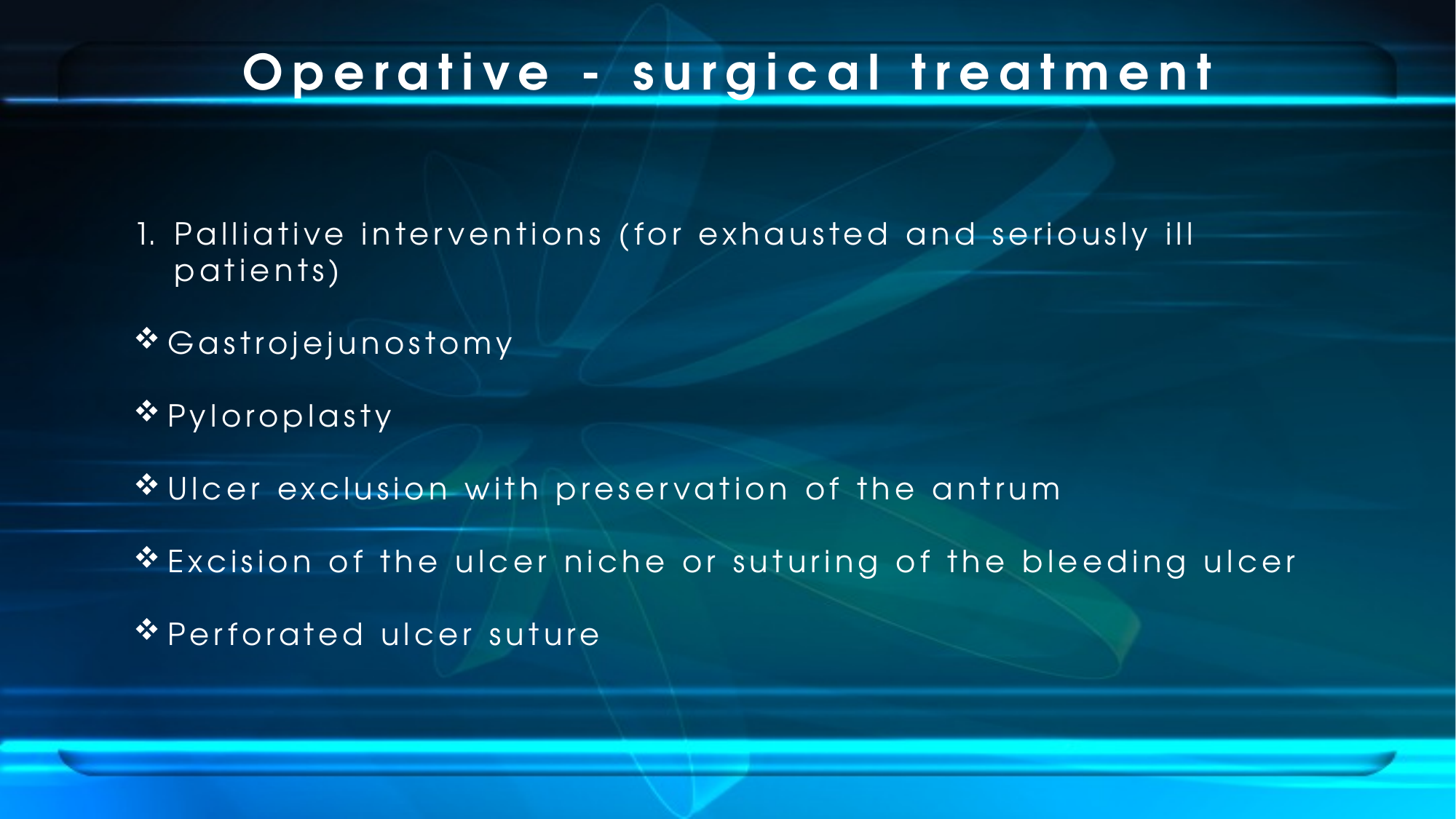

Operative - surgical treatment
Palliative interventions (for exhausted and seriously ill patients)
Gastrojejunostomy
Pyloroplasty
Ulcer exclusion with preservation of the antrum
Excision of the ulcer niche or suturing of the bleeding ulcer
Perforated ulcer suture